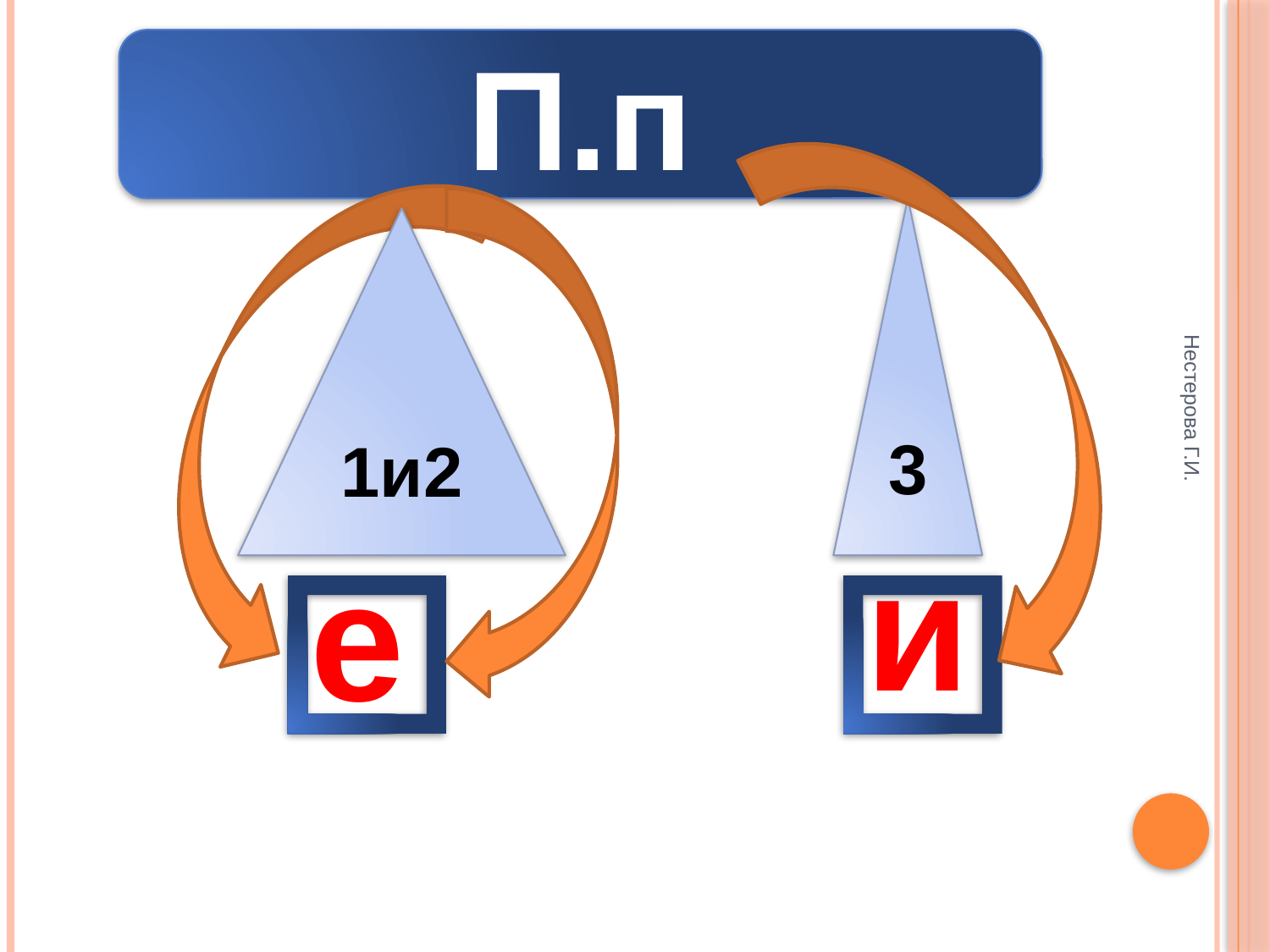

П.п

3
1и2
и
Нестерова Г.И.
е